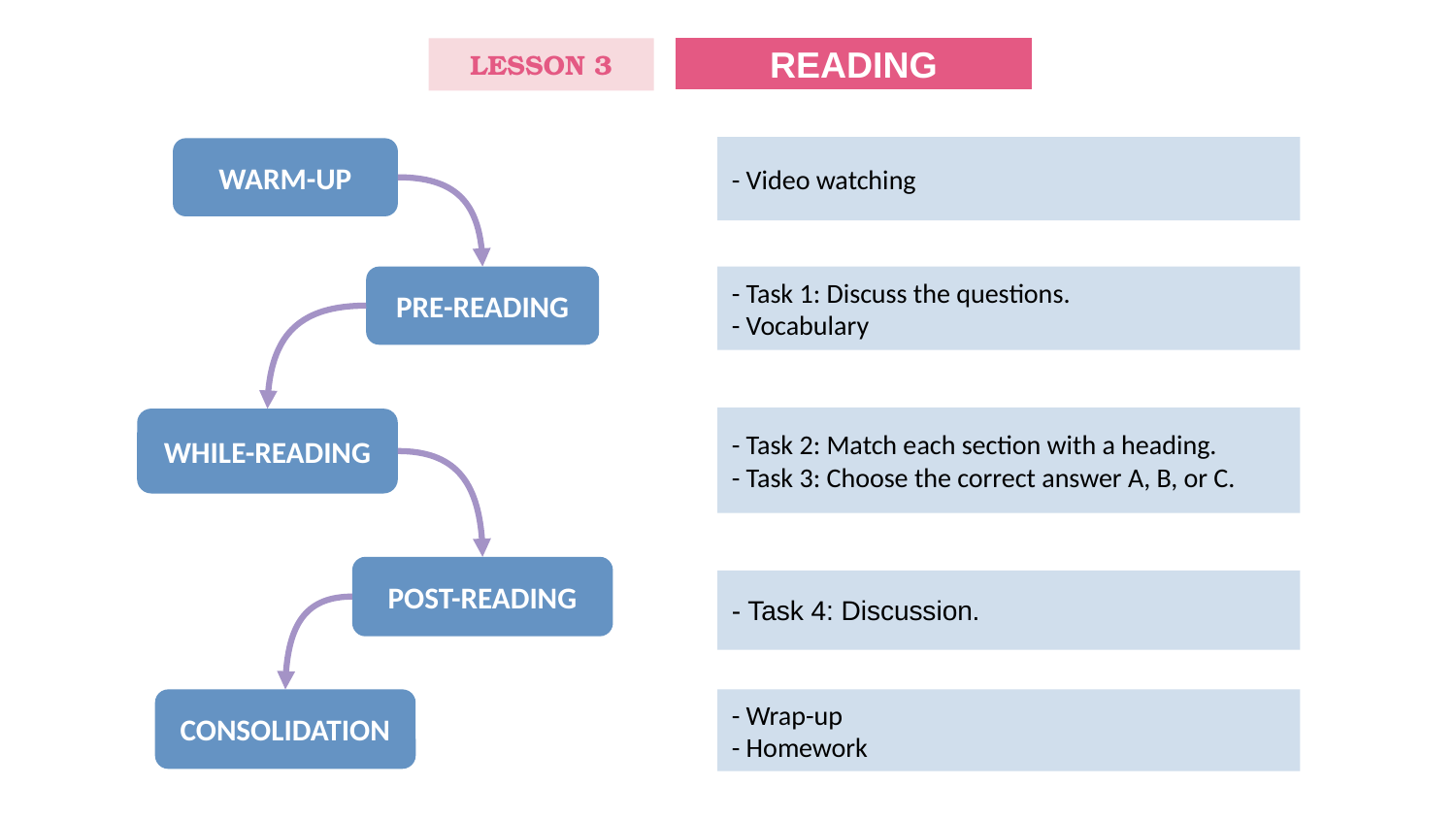

READING
LESSON 3
- Video watching
WARM-UP
PRE-READING

- Task 1: Discuss the questions.
- Vocabulary

- Task 2: Match each section with a heading.
- Task 3: Choose the correct answer A, B, or C.
WHILE-READING
POST-READING
- Task 4: Discussion.
CONSOLIDATION
- Wrap-up
- Homework